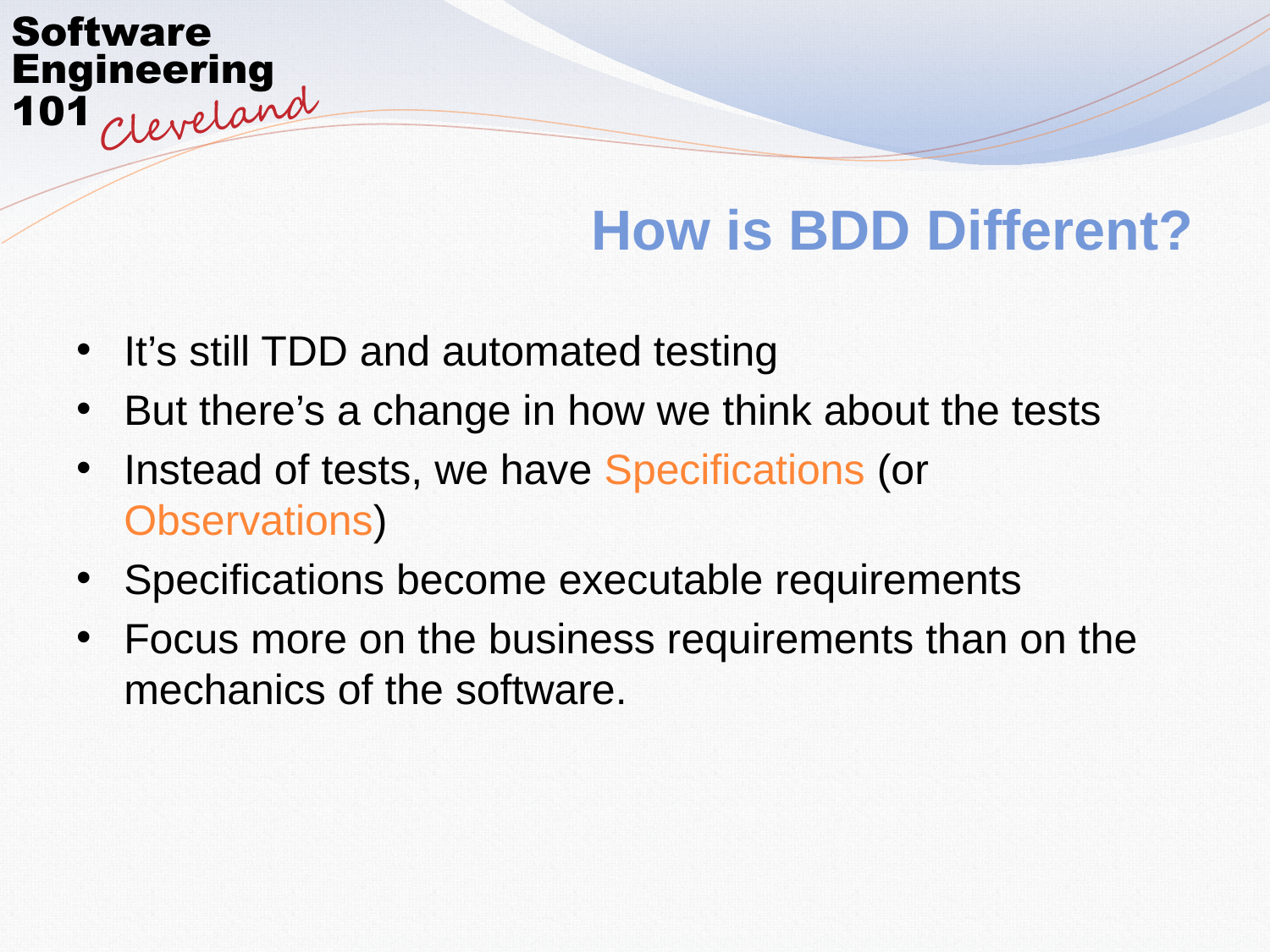

# How is BDD Different?
It’s still TDD and automated testing
But there’s a change in how we think about the tests
Instead of tests, we have Specifications (or Observations)
Specifications become executable requirements
Focus more on the business requirements than on the mechanics of the software.